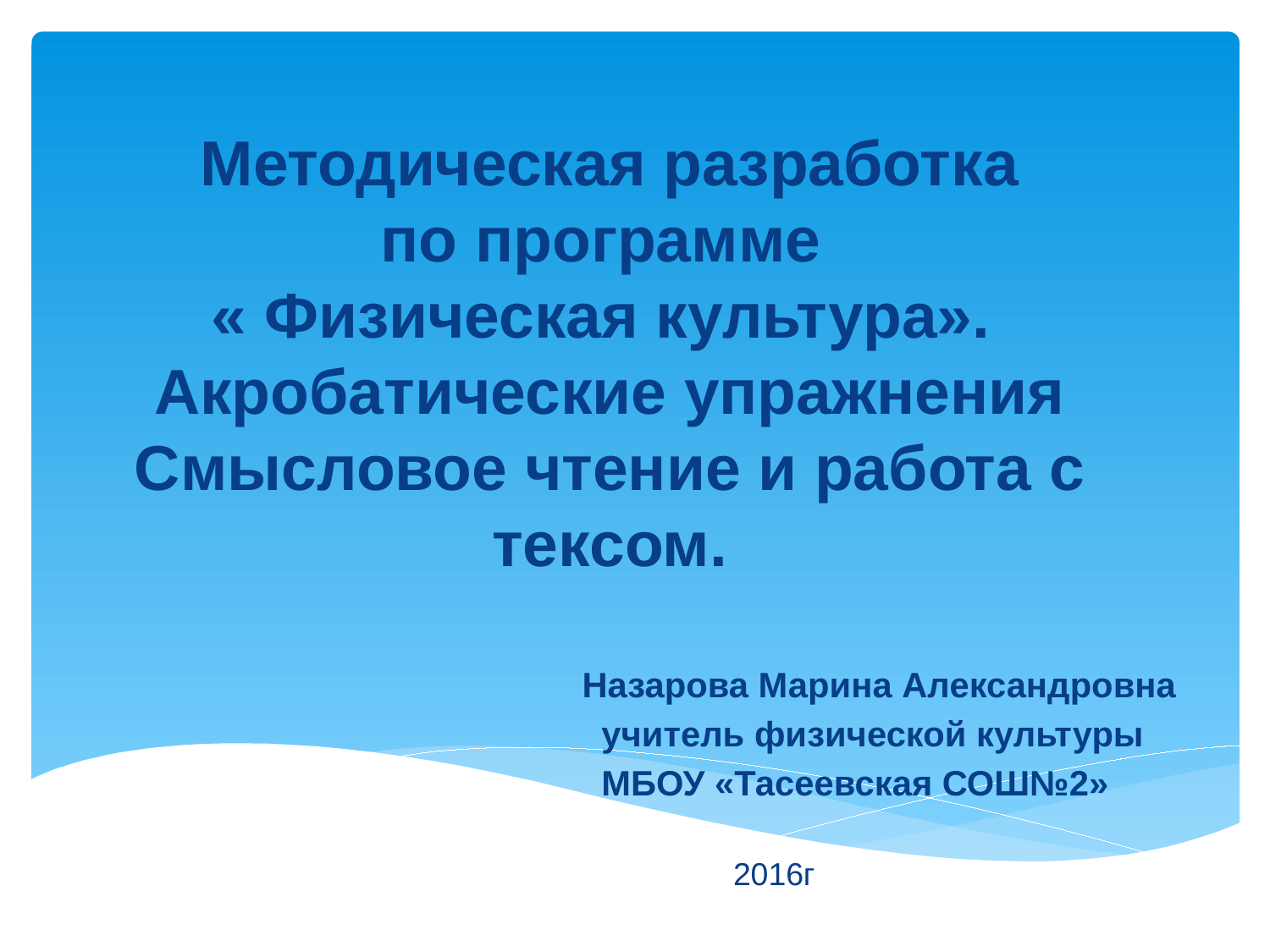

# Методическая разработка по программе « Физическая культура». Акробатические упражнения Смысловое чтение и работа с тексом.
                       Назарова Марина Александровна
                       учитель физической культуры
                       МБОУ «Тасеевская СОШ№2»

                                        2016г